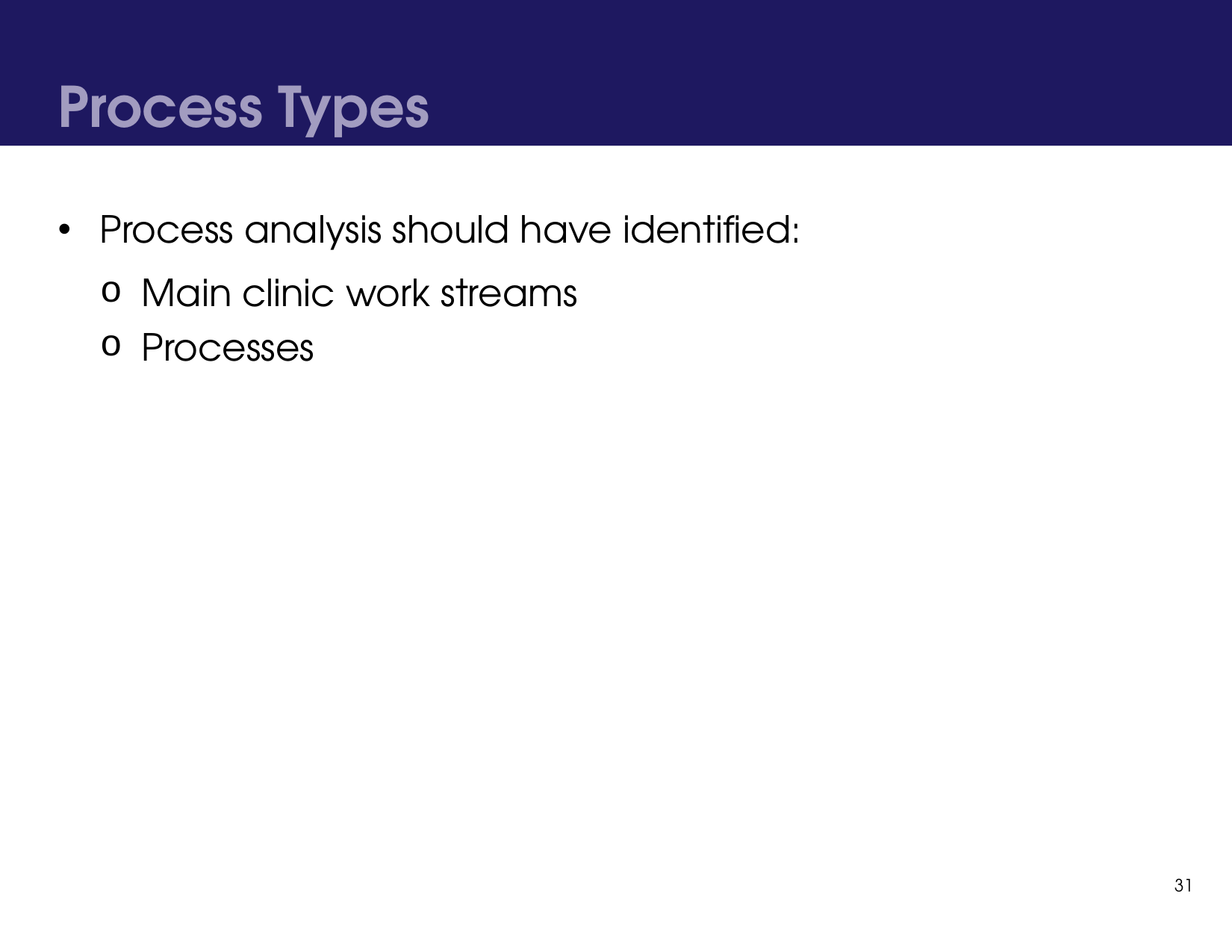

# Process Types
Process analysis should have identified:
Main clinic work streams
Processes

31